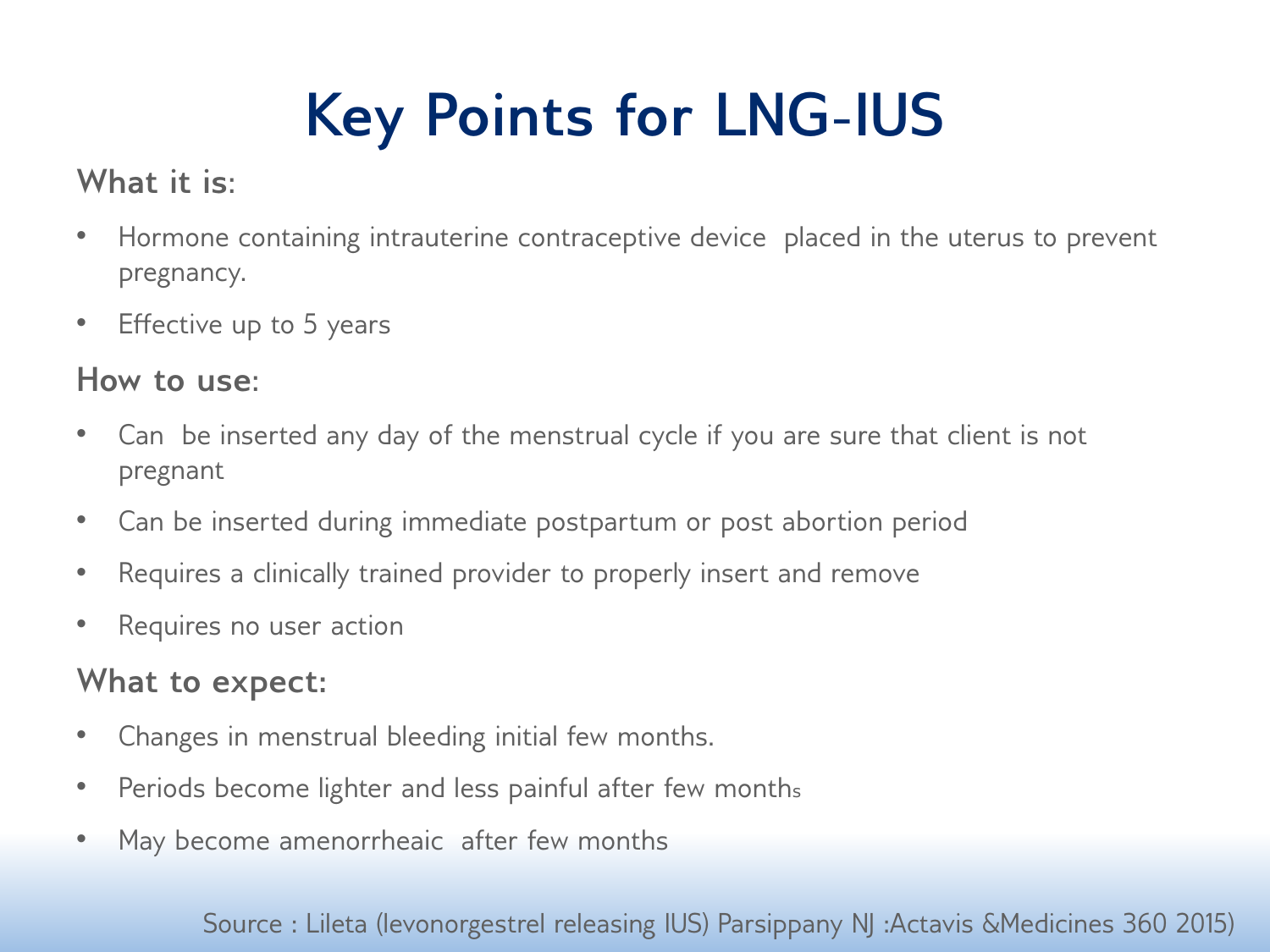

# Key Points for LNG-IUS
What it is:
Hormone containing intrauterine contraceptive device  placed in the uterus to prevent pregnancy.
Effective up to 5 years
How to use:
Can  be inserted any day of the menstrual cycle if you are sure that client is not pregnant
Can be inserted during immediate postpartum or post abortion period
Requires a clinically trained provider to properly insert and remove
Requires no user action
What to expect:
Changes in menstrual bleeding initial few months.
Periods become lighter and less painful after few months
May become amenorrheaic  after few months

Source : Lileta (levonorgestrel releasing IUS) Parsippany NJ :Actavis &Medicines 360 2015)